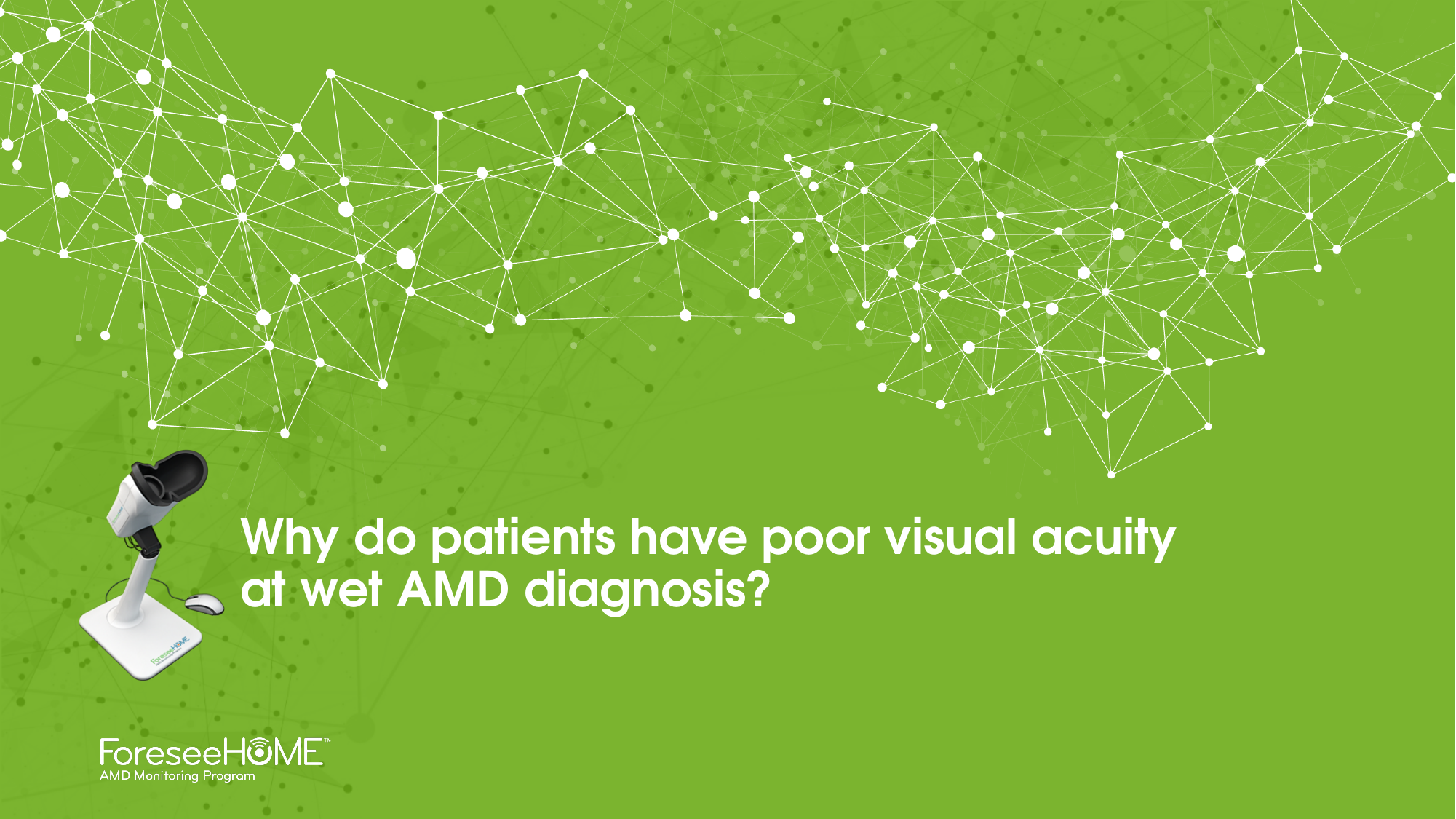

# Why do patients have poor visual acuity at wet AMD diagnosis?